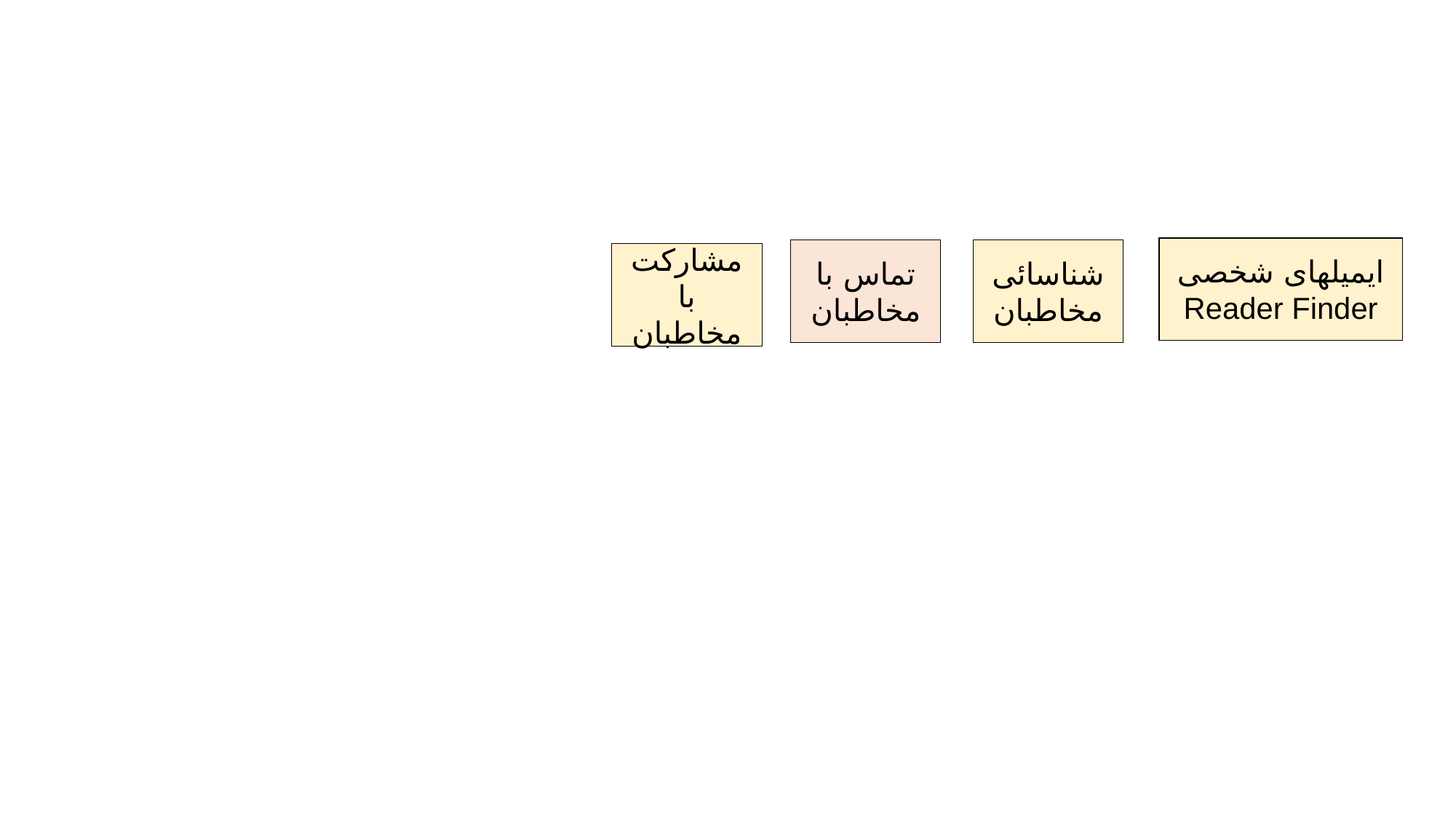

ایمیلهای شخصی
Reader Finder
تماس با مخاطبان
شناسائی مخاطبان
مشارکت با مخاطبان